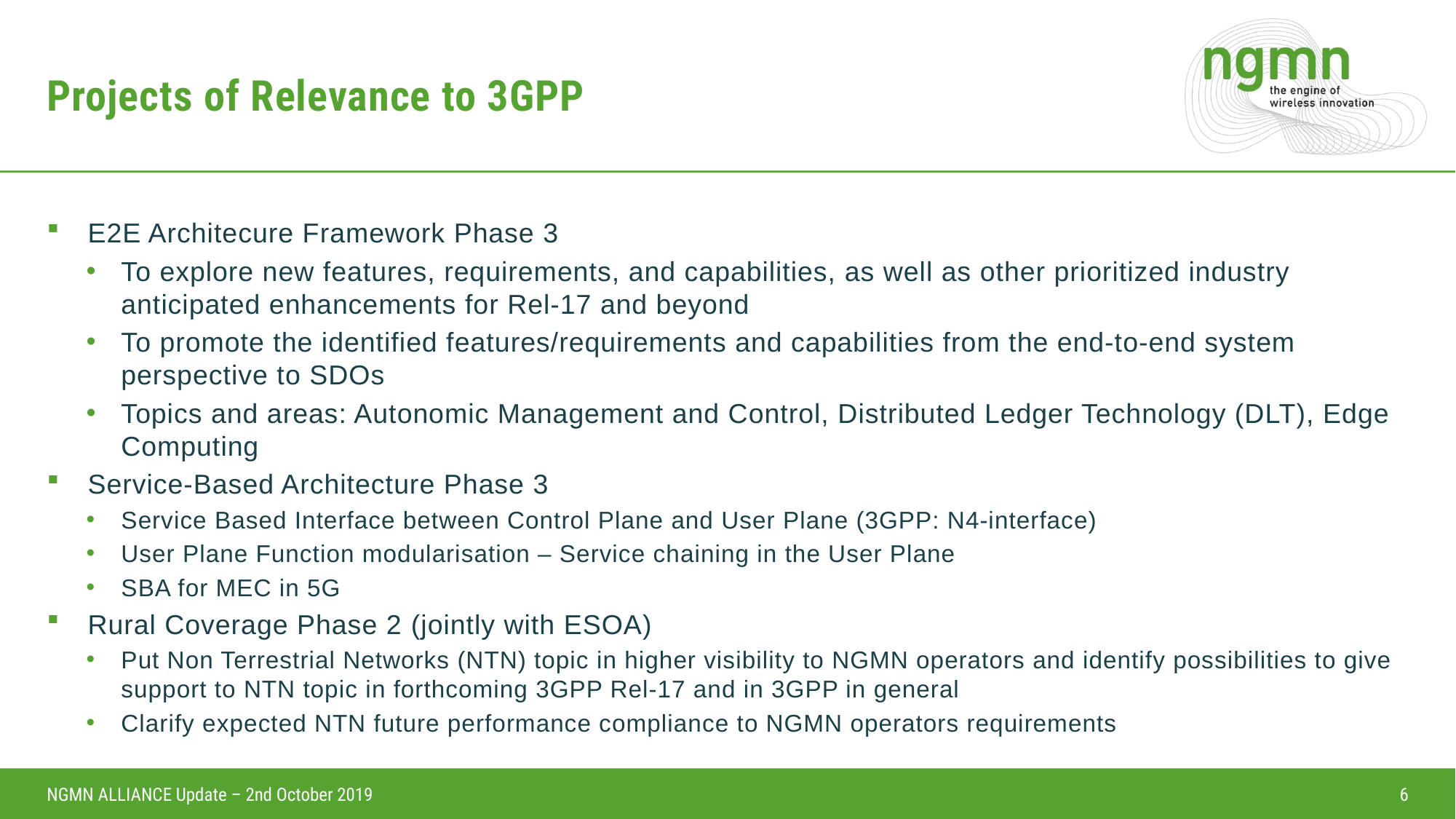

# Projects of Relevance to 3GPP
E2E Architecure Framework Phase 3
To explore new features, requirements, and capabilities, as well as other prioritized industry anticipated enhancements for Rel-17 and beyond
To promote the identified features/requirements and capabilities from the end-to-end system perspective to SDOs
Topics and areas: Autonomic Management and Control, Distributed Ledger Technology (DLT), Edge Computing
Service-Based Architecture Phase 3
Service Based Interface between Control Plane and User Plane (3GPP: N4-interface)
User Plane Function modularisation – Service chaining in the User Plane
SBA for MEC in 5G
Rural Coverage Phase 2 (jointly with ESOA)
Put Non Terrestrial Networks (NTN) topic in higher visibility to NGMN operators and identify possibilities to give support to NTN topic in forthcoming 3GPP Rel-17 and in 3GPP in general
Clarify expected NTN future performance compliance to NGMN operators requirements
NGMN ALLIANCE Update – 2nd October 2019
6